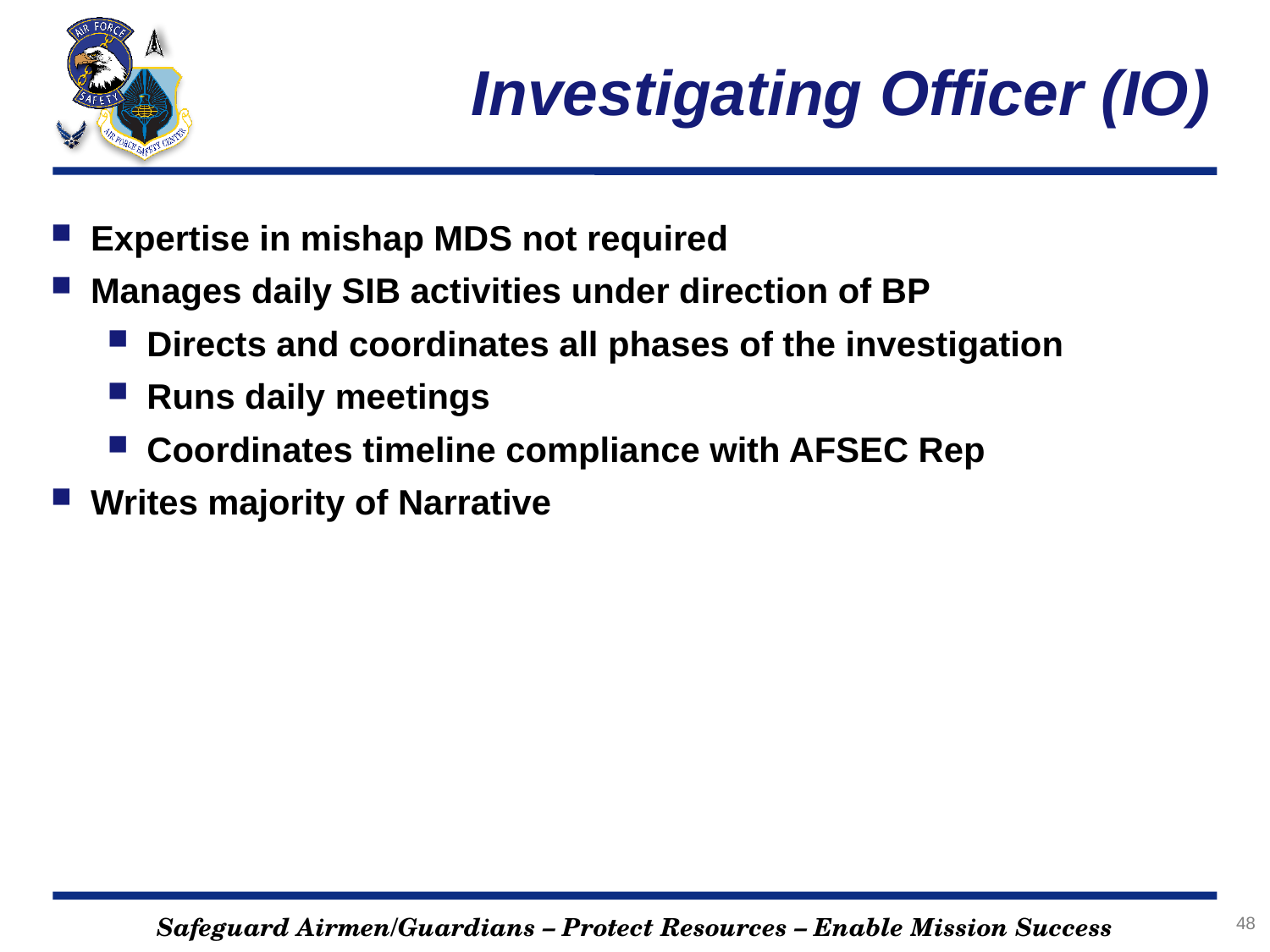

# Investigating Officer (IO)
Expertise in mishap MDS not required
Manages daily SIB activities under direction of BP
Directs and coordinates all phases of the investigation
Runs daily meetings
Coordinates timeline compliance with AFSEC Rep
Writes majority of Narrative

48